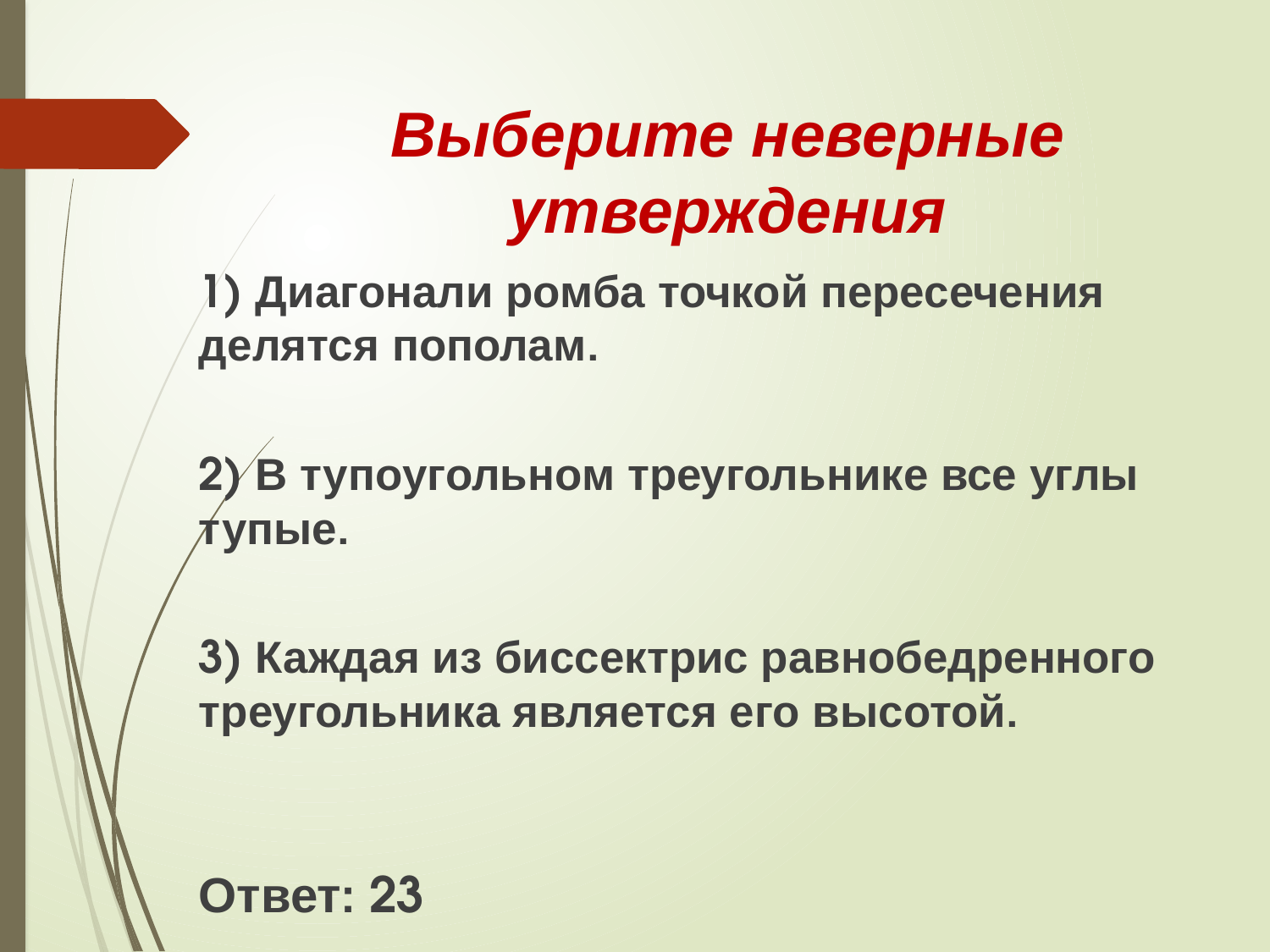

# Выберите неверные утверждения
1) Диагонали ромба точкой пересечения делятся пополам.

2) В тупоугольном треугольнике все углы тупые.

3) Каждая из биссектрис равнобедренного треугольника является его высотой.

Ответ: 23